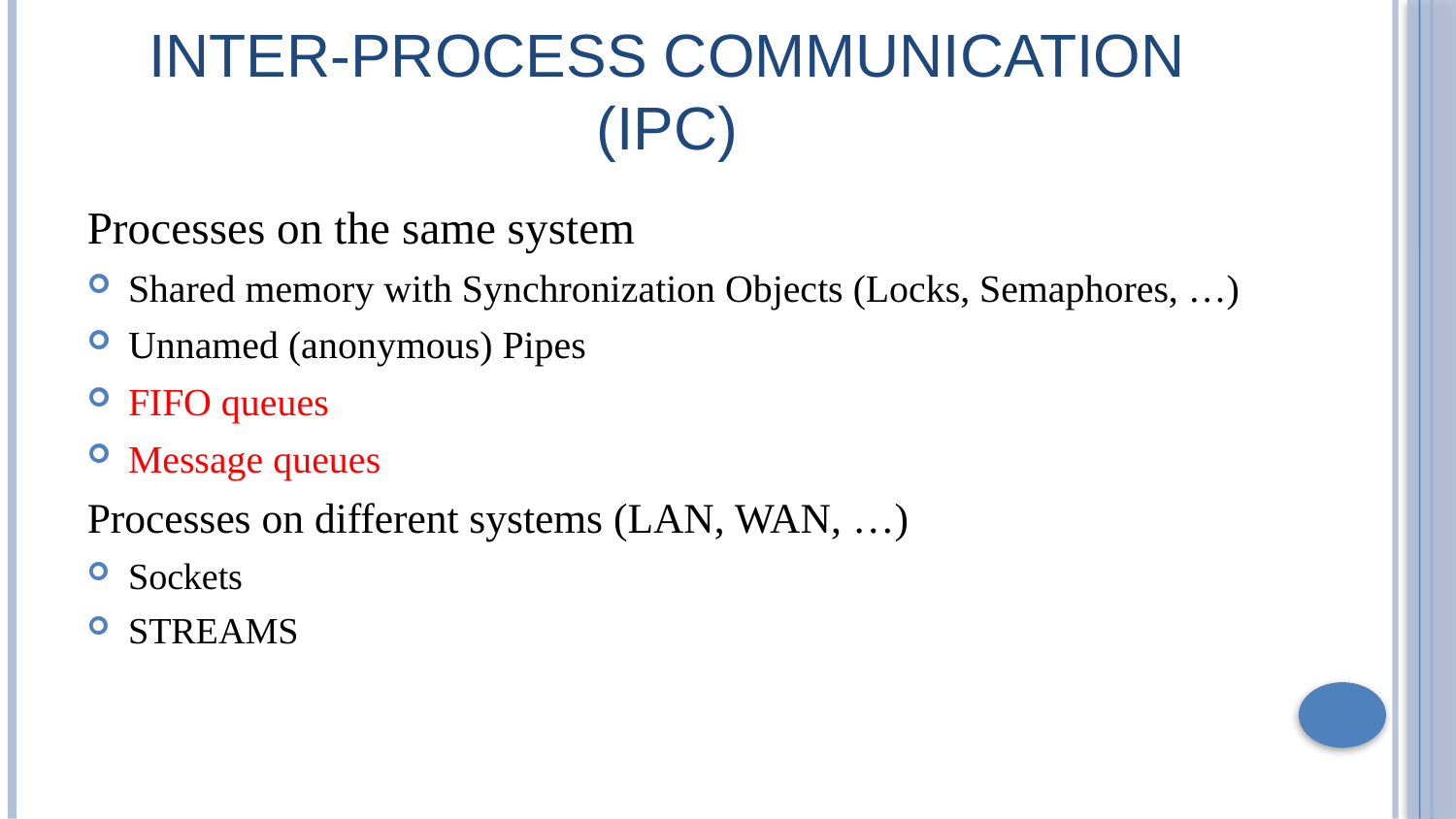

# Inter-Process Communication (IPC)
Processes on the same system
Shared memory with Synchronization Objects (Locks, Semaphores, …)
Unnamed (anonymous) Pipes
FIFO queues
Message queues
Processes on different systems (LAN, WAN, …)
Sockets
STREAMS